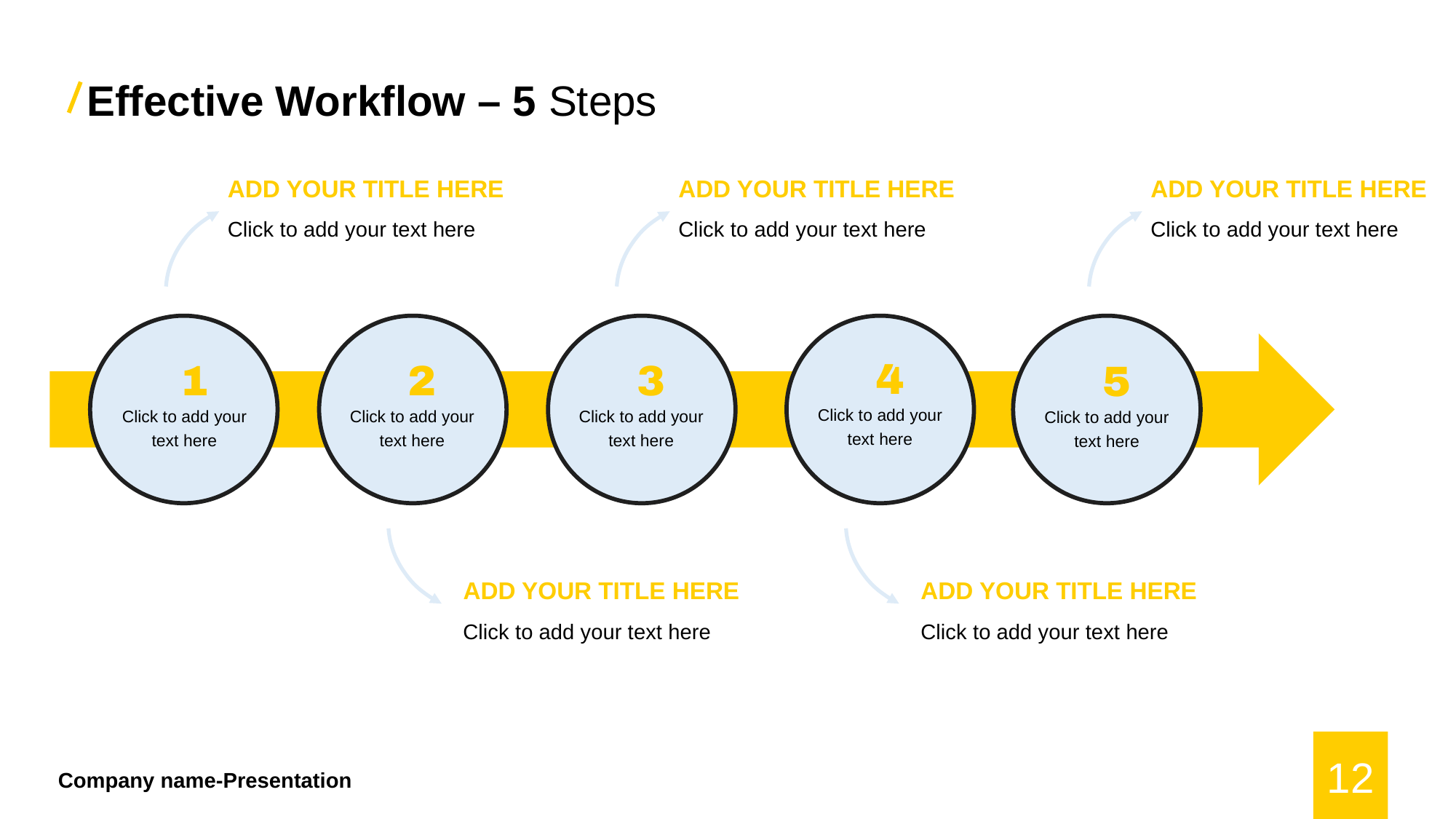

Effective Workflow – 5 Steps
ADD YOUR TITLE HERE
ADD YOUR TITLE HERE
ADD YOUR TITLE HERE

Click to add your text here
Click to add your text here
Click to add your text here

4
1
2
3
5
Click to add your text here
Click to add your text here
Click to add your text here
Click to add your text here
Click to add your text here

ADD YOUR TITLE HERE
ADD YOUR TITLE HERE
Click to add your text here
Click to add your text here
12
Company name-Presentation